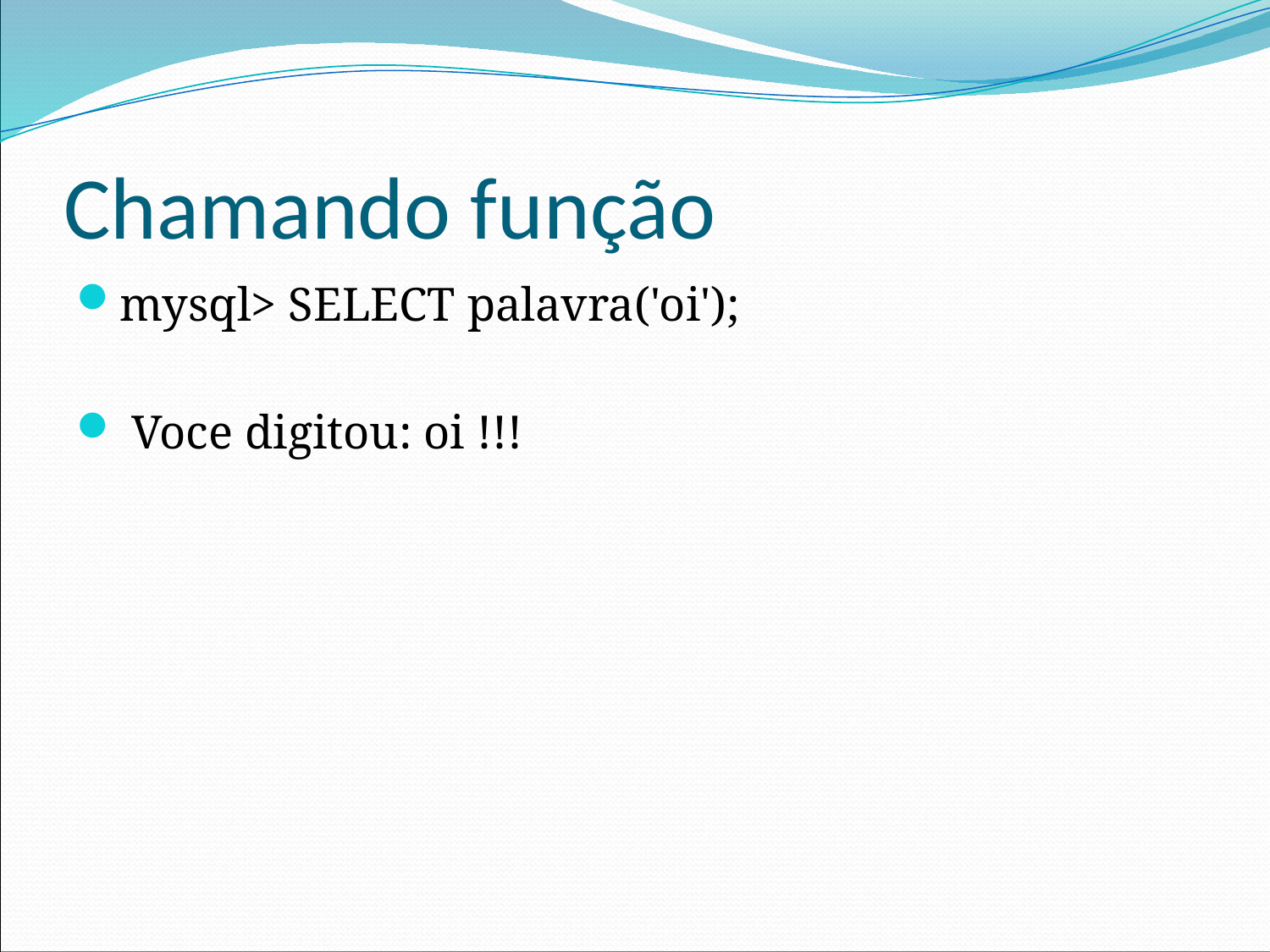

# Chamando função
mysql> SELECT palavra('oi');

 Voce digitou: oi !!!